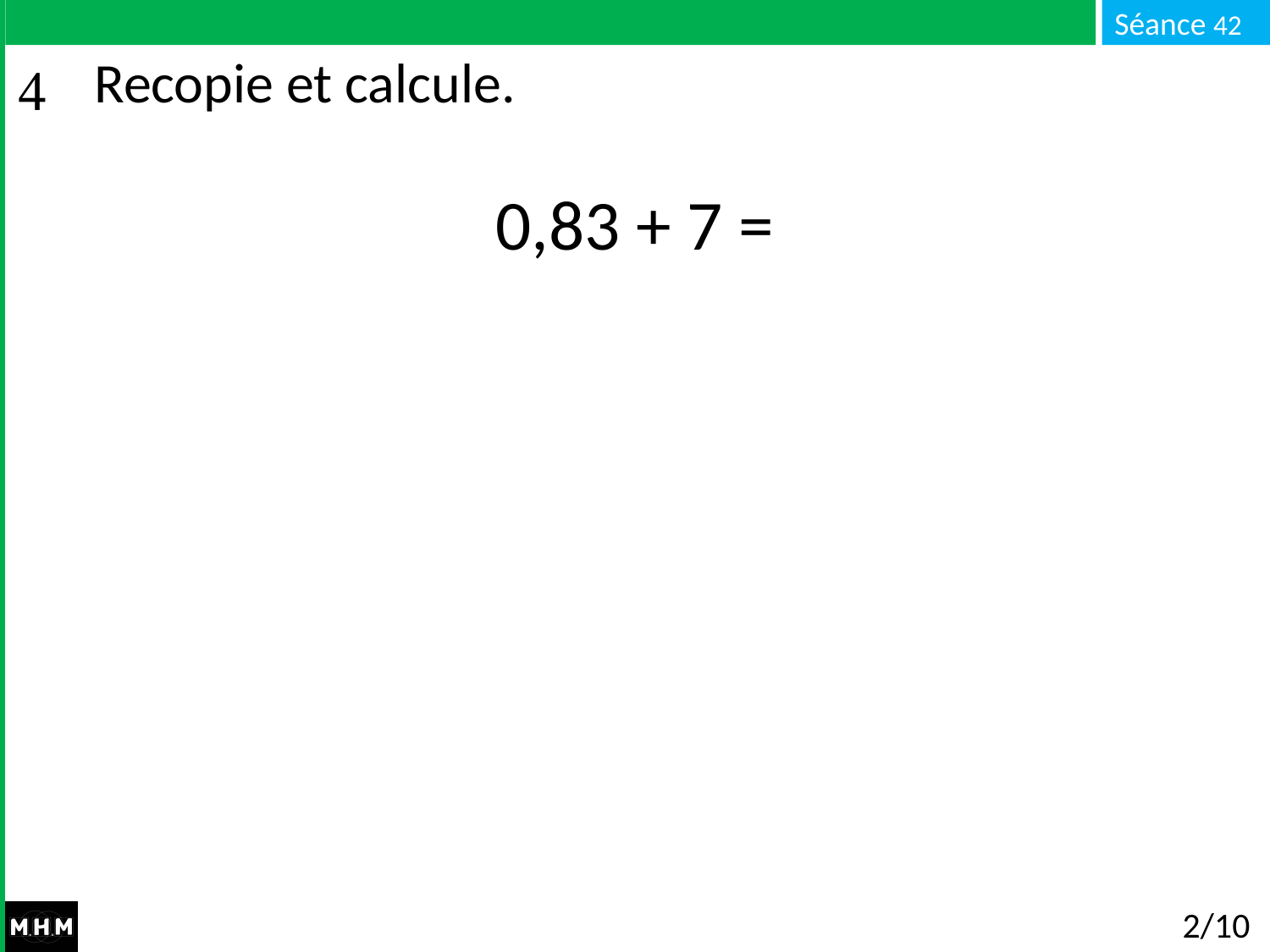

# Recopie et calcule.
0,83 + 7 =
2/10